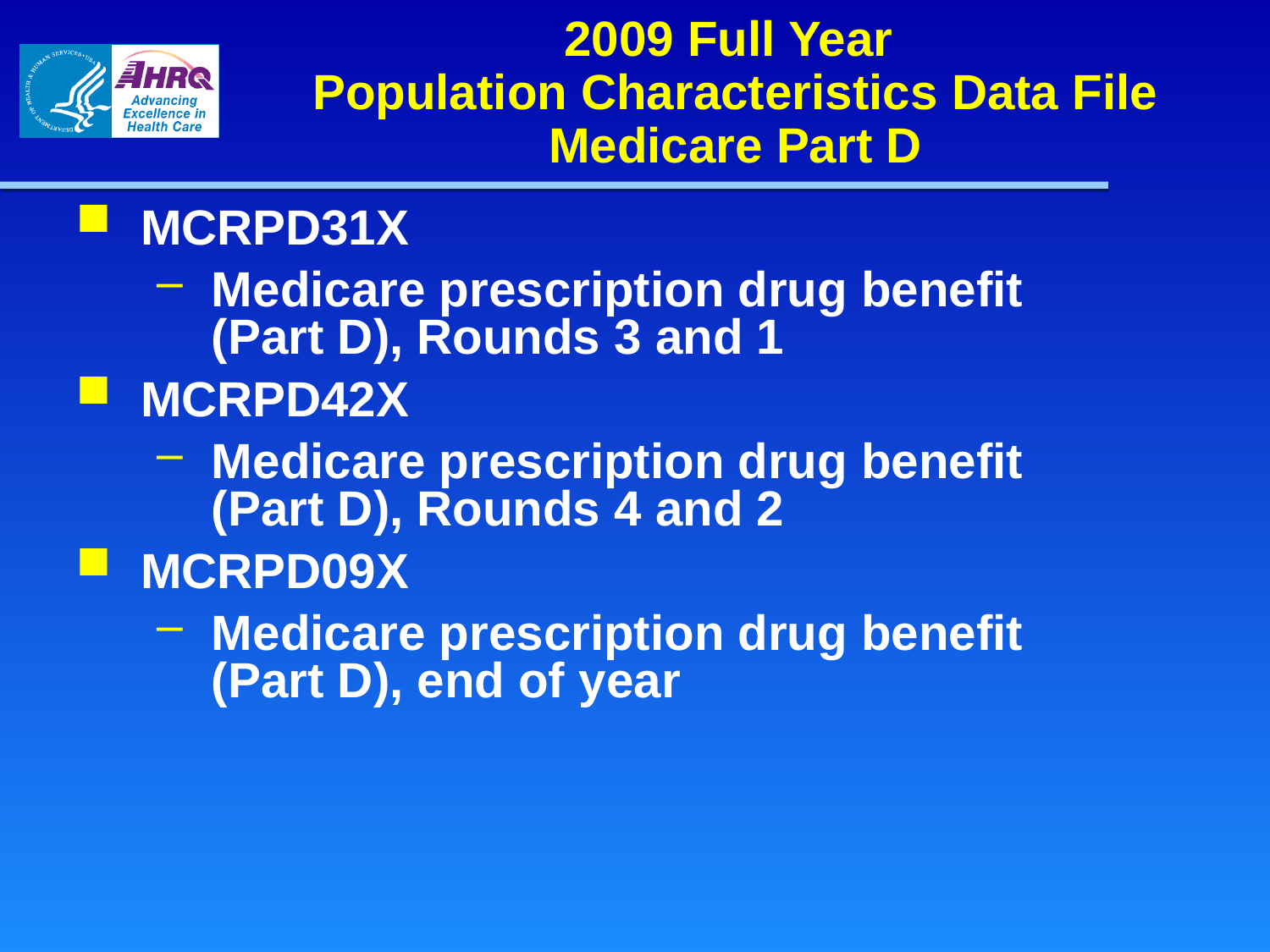

2009 Full Year
Population Characteristics Data File
Medicare Part D
MCRPD31X
Medicare prescription drug benefit       (Part D), Rounds 3 and 1
MCRPD42X
Medicare prescription drug benefit       (Part D), Rounds 4 and 2
MCRPD09X
Medicare prescription drug benefit      (Part D), end of year